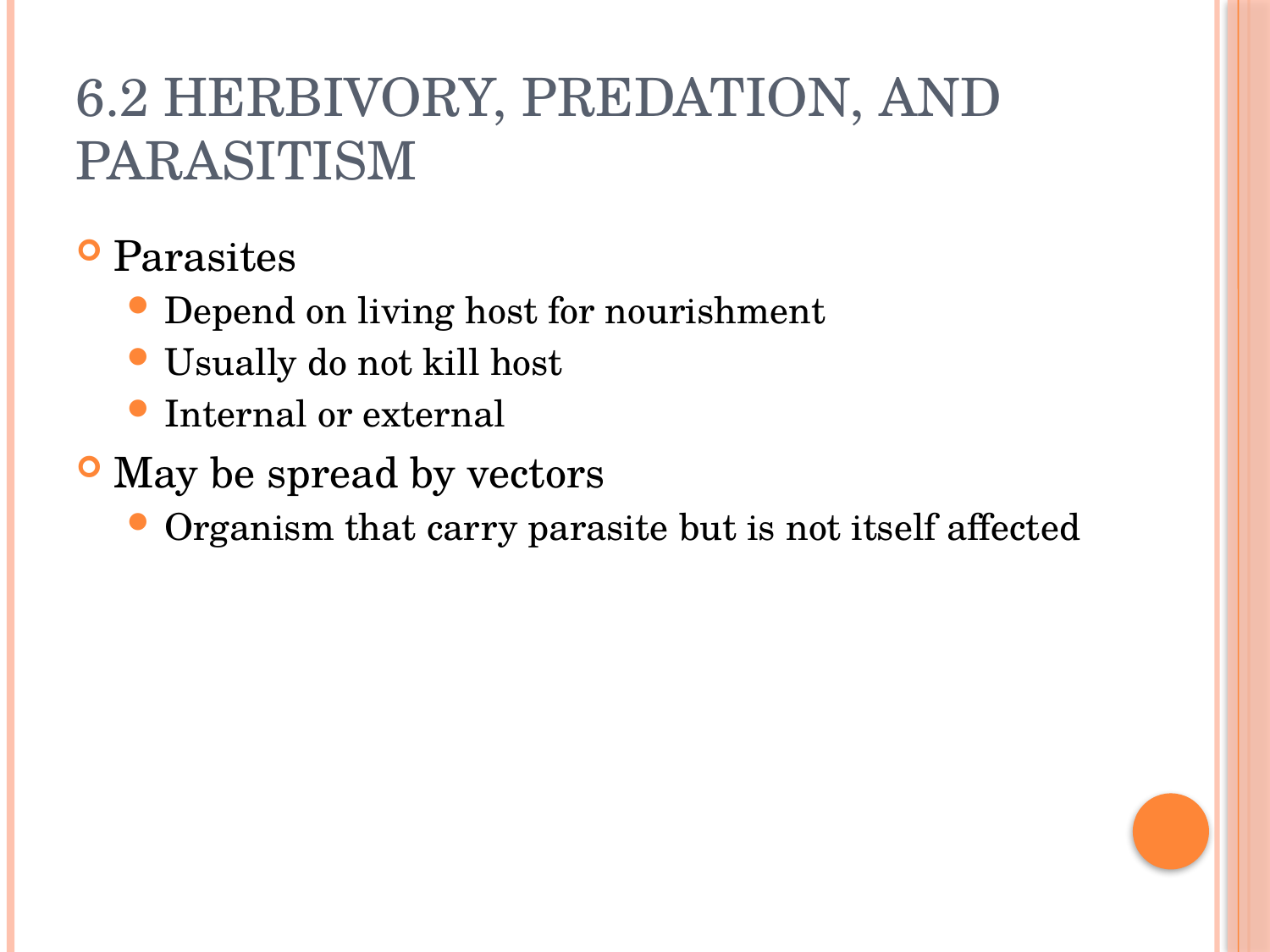

# 6.2 Herbivory, Predation, and Parasitism
Parasites
Depend on living host for nourishment
Usually do not kill host
Internal or external
May be spread by vectors
Organism that carry parasite but is not itself affected